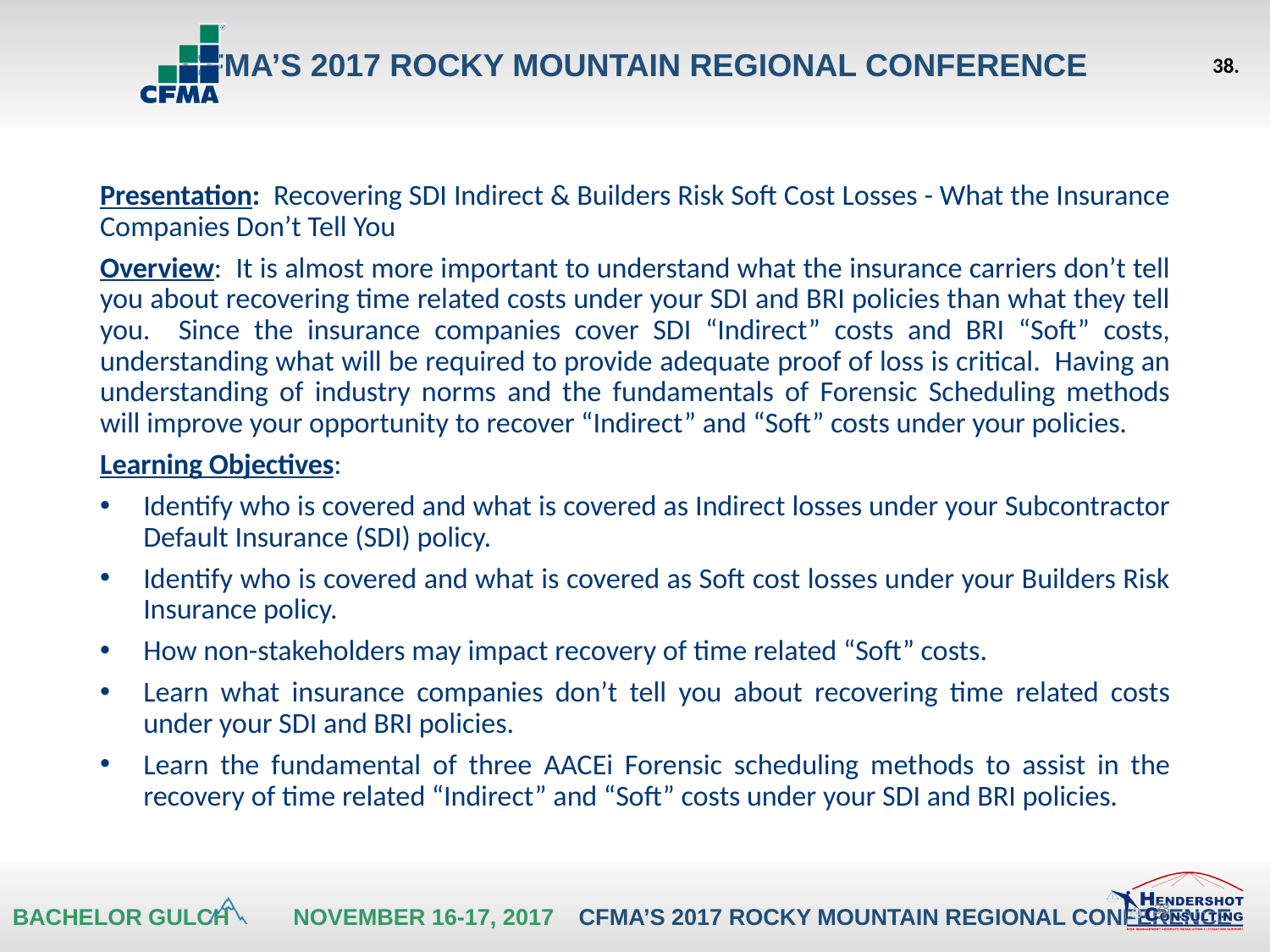

38.
Presentation:  Recovering SDI Indirect & Builders Risk Soft Cost Losses - What the Insurance Companies Don’t Tell You
Overview:  It is almost more important to understand what the insurance carriers don’t tell you about recovering time related costs under your SDI and BRI policies than what they tell you.  Since the insurance companies cover SDI “Indirect” costs and BRI “Soft” costs, understanding what will be required to provide adequate proof of loss is critical.  Having an understanding of industry norms and the fundamentals of Forensic Scheduling methods will improve your opportunity to recover “Indirect” and “Soft” costs under your policies.
Learning Objectives:
Identify who is covered and what is covered as Indirect losses under your Subcontractor Default Insurance (SDI) policy.
Identify who is covered and what is covered as Soft cost losses under your Builders Risk Insurance policy.
How non-stakeholders may impact recovery of time related “Soft” costs.
Learn what insurance companies don’t tell you about recovering time related costs under your SDI and BRI policies.
Learn the fundamental of three AACEi Forensic scheduling methods to assist in the recovery of time related “Indirect” and “Soft” costs under your SDI and BRI policies.
38